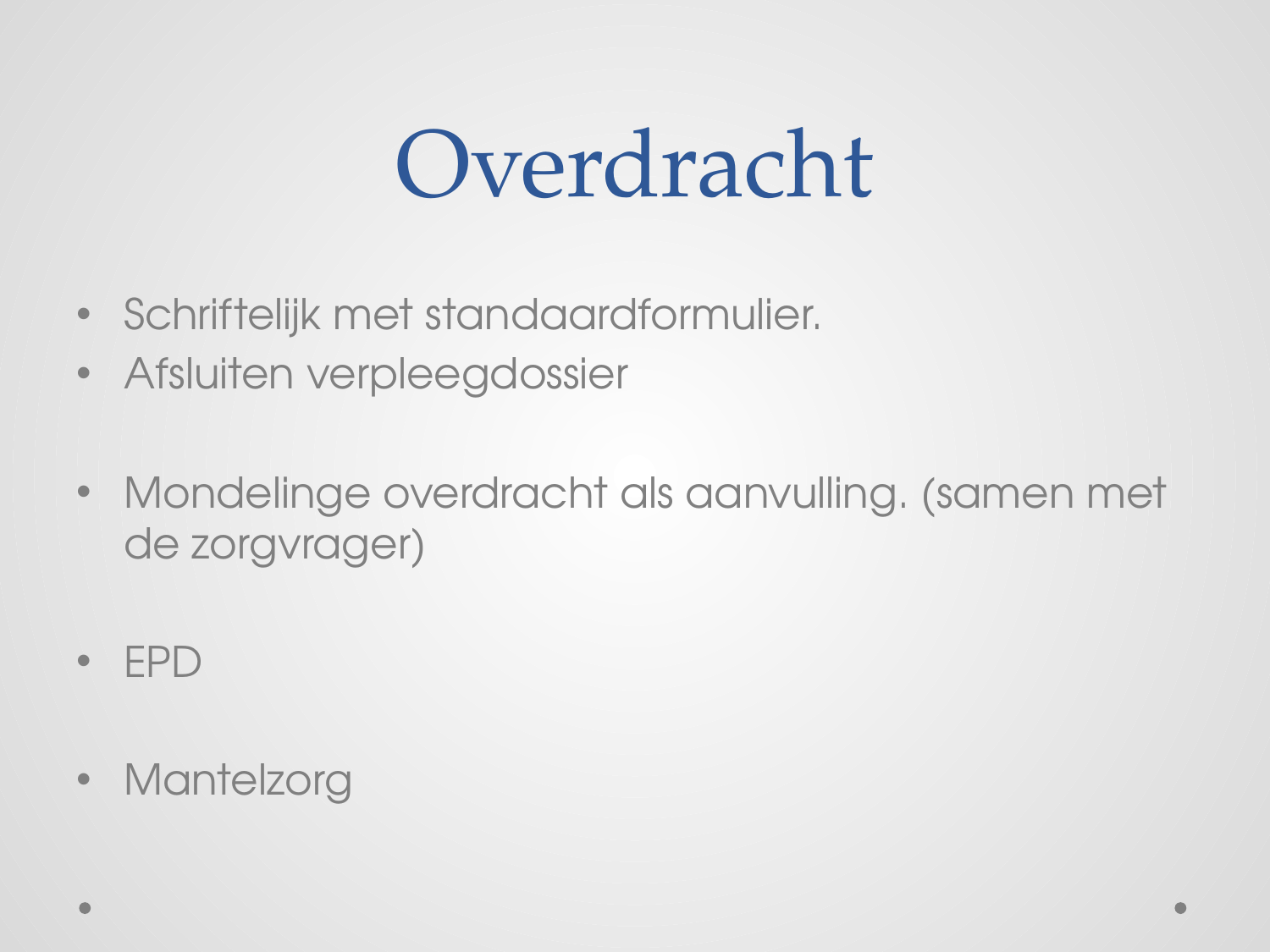

# Overdracht

Schriftelijk met standaardformulier.
Afsluiten verpleegdossier

Mondelinge overdracht als aanvulling. (samen met de zorgvrager)

EPD

Mantelzorg